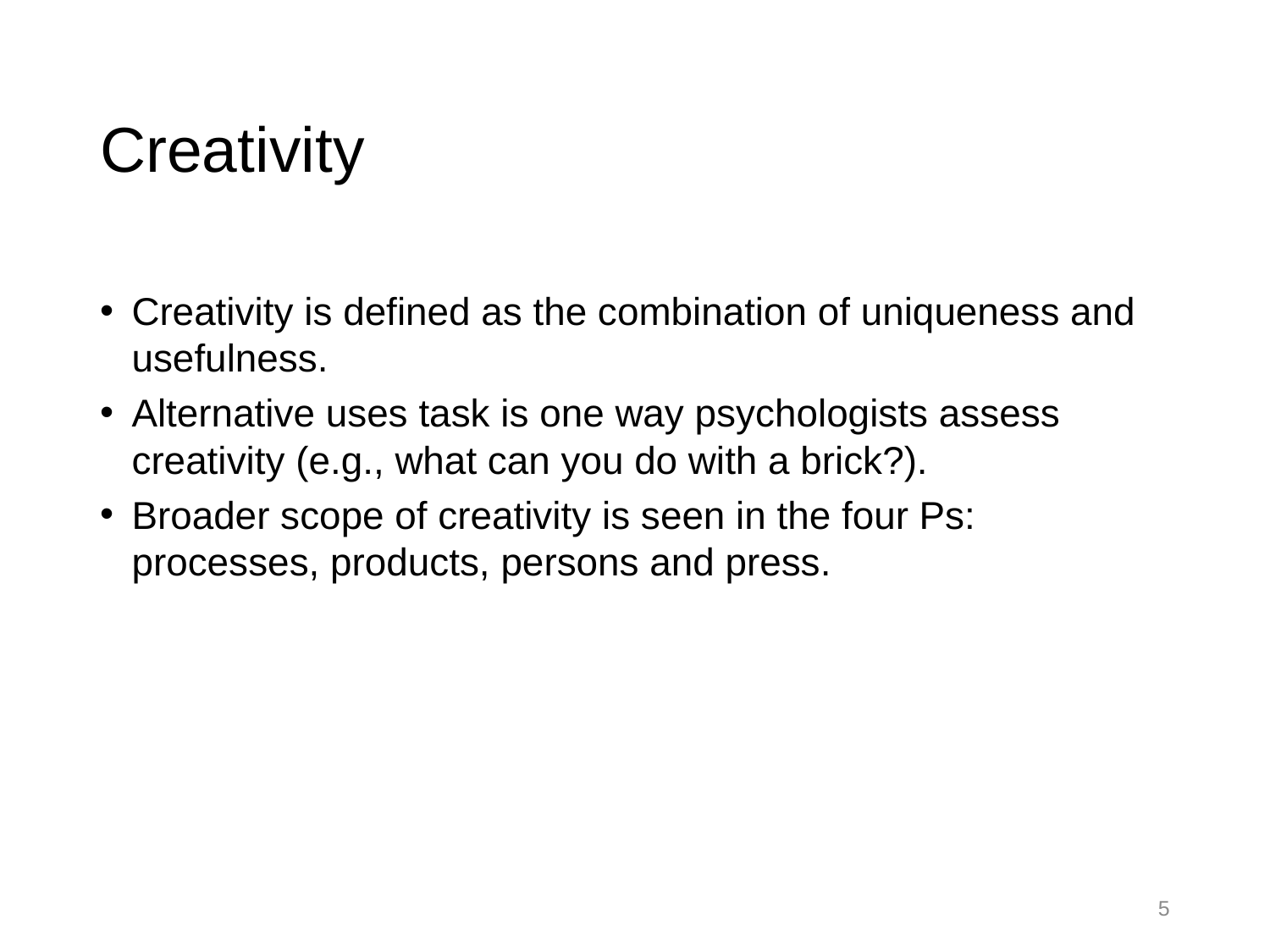

# Creativity
Creativity is defined as the combination of uniqueness and usefulness.
Alternative uses task is one way psychologists assess creativity (e.g., what can you do with a brick?).
Broader scope of creativity is seen in the four Ps: processes, products, persons and press.
5